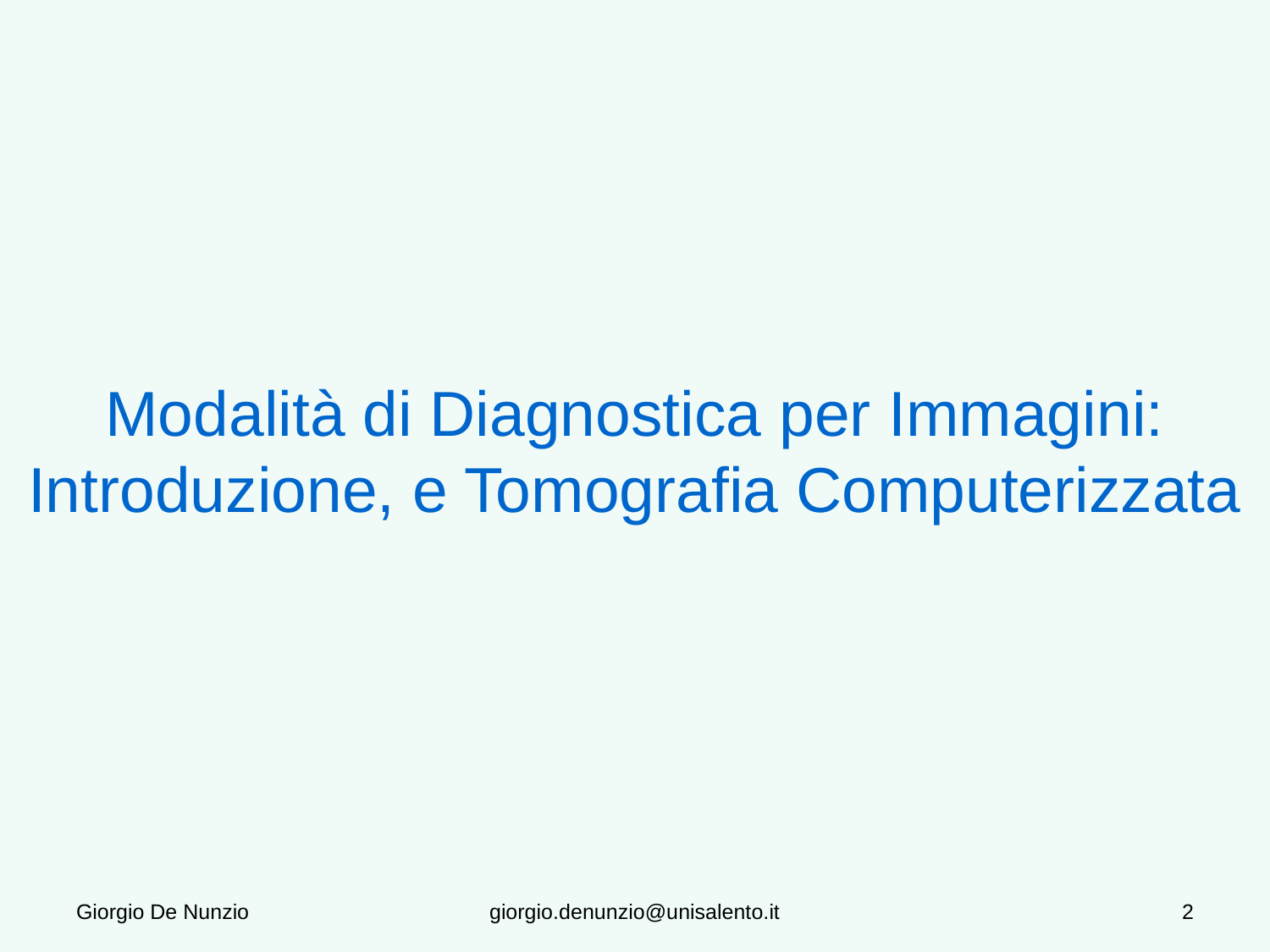

# Modalità di Diagnostica per Immagini: Introduzione, e Tomografia Computerizzata
Giorgio De Nunzio
giorgio.denunzio@unisalento.it
2